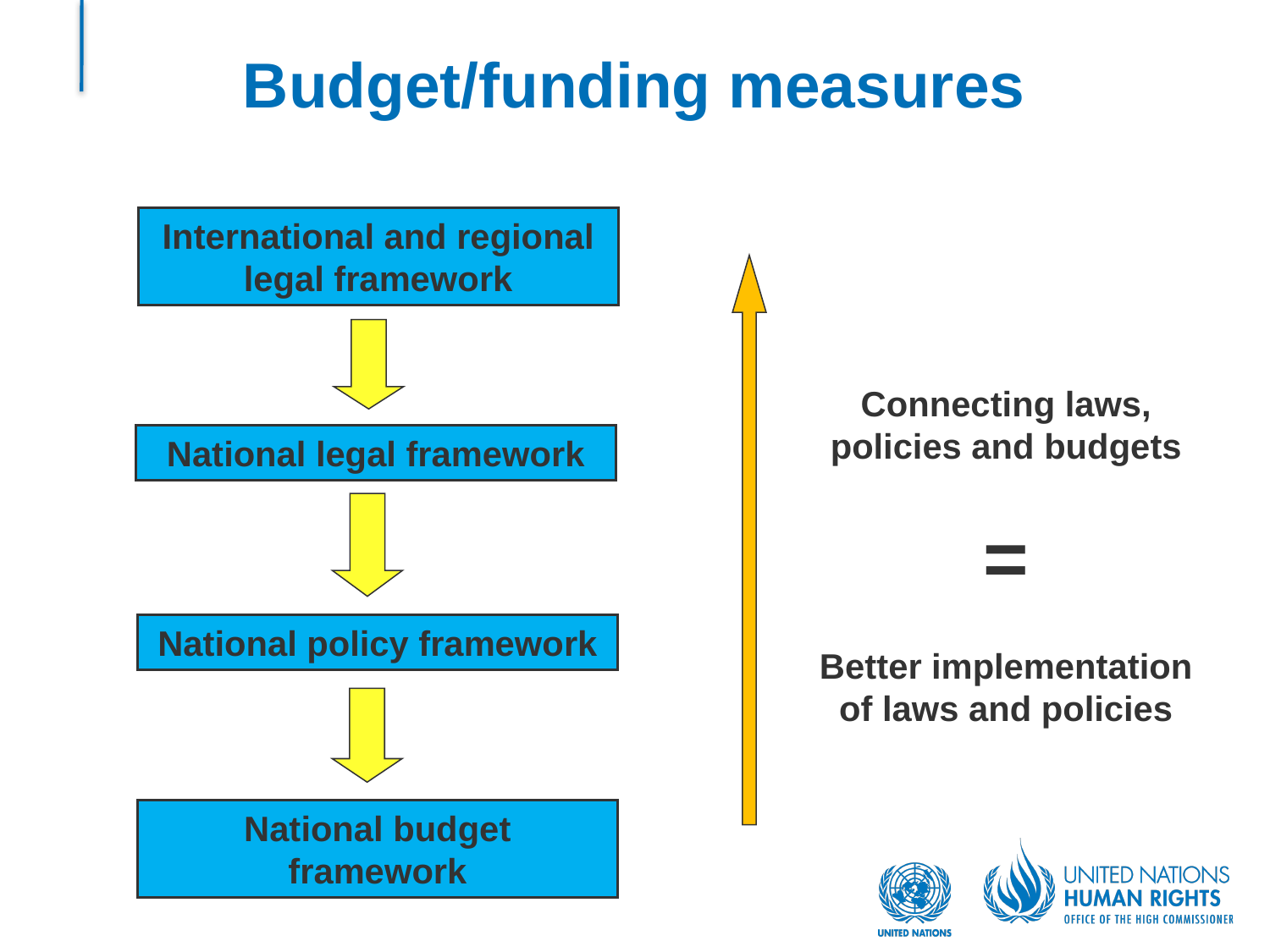

Budget/funding measures
International and regional legal framework

Connecting laws, policies and budgets

=

Better implementation of laws and policies
National legal framework

National policy framework

National budget framework